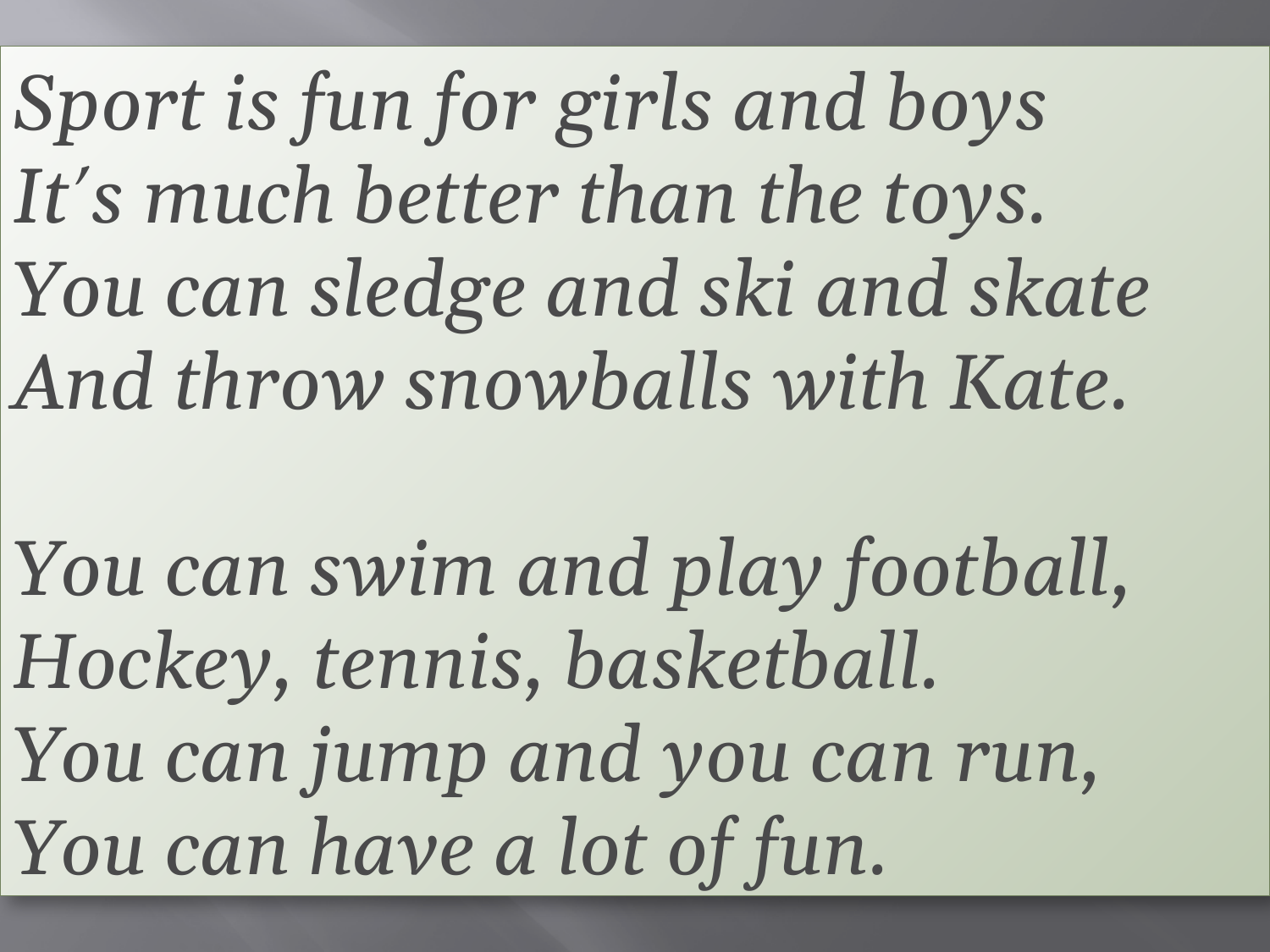

Sport is fun for girls and boys
It’s much better than the toys.
You can sledge and ski and skate
And throw snowballs with Kate.

You can swim and play football,
Hockey, tennis, basketball.
You can jump and you can run,
You can have a lot of fun.